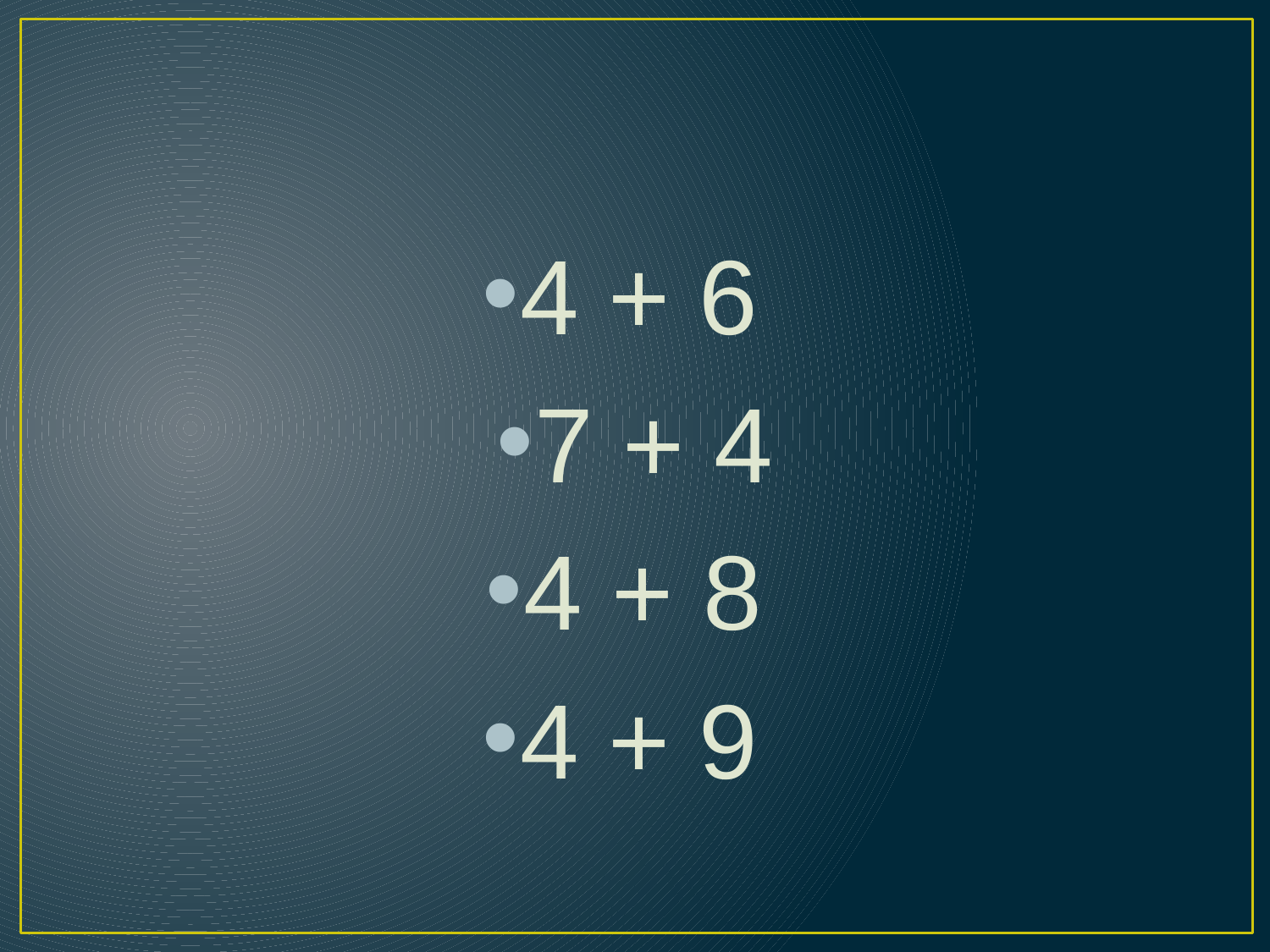

4 + 6
7 + 4
4 + 8
4 + 9